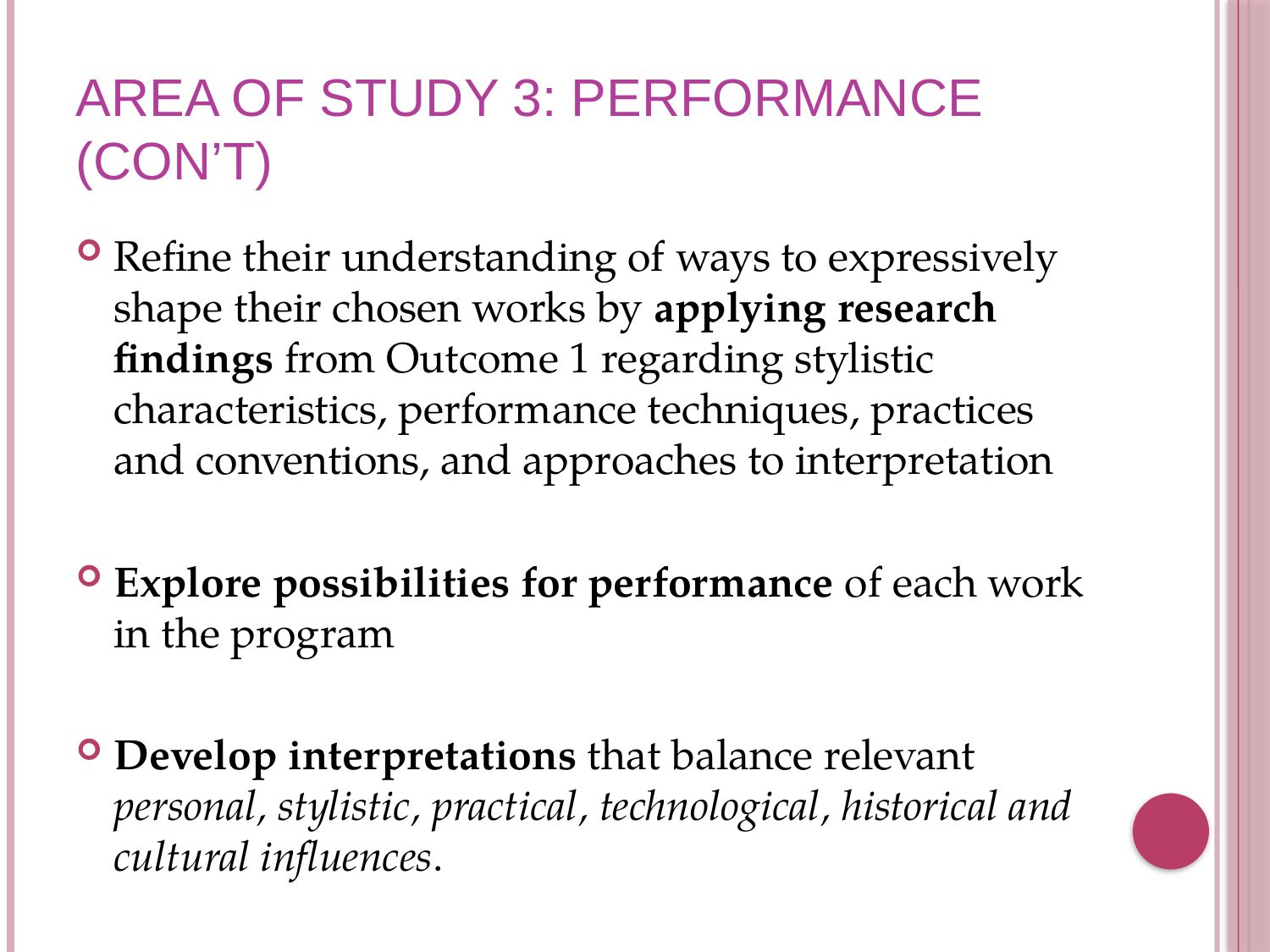

# Area of Study 3: Performance (con’t)
Refine their understanding of ways to expressively shape their chosen works by applying research findings from Outcome 1 regarding stylistic characteristics, performance techniques, practices and conventions, and approaches to interpretation

Explore possibilities for performance of each work in the program

Develop interpretations that balance relevant personal, stylistic, practical, technological, historical and cultural influences.